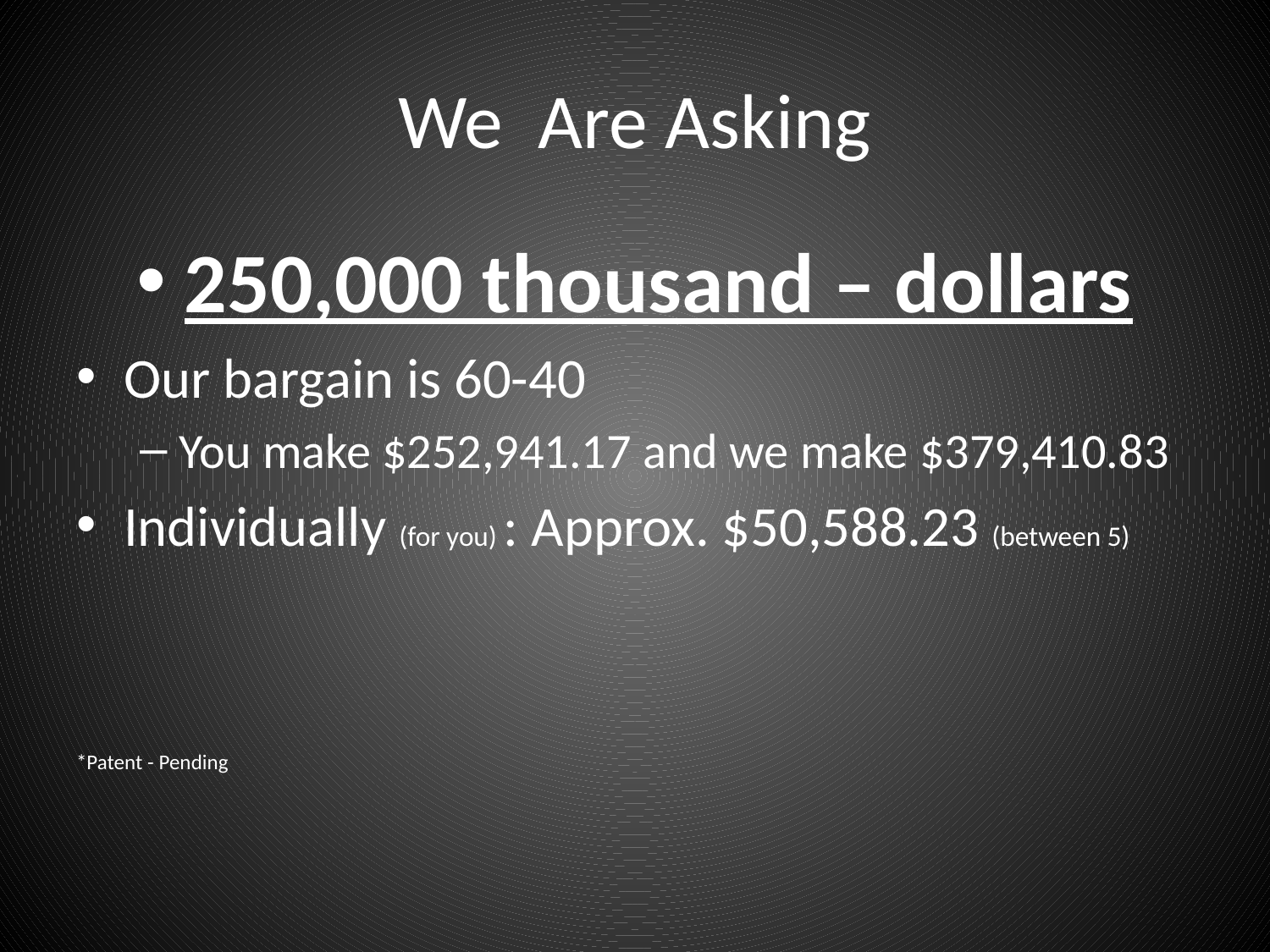

# We  Are Asking
250,000 thousand – dollars
Our bargain is 60-40
You make $252,941.17 and we make $379,410.83
Individually (for you) : Approx. $50,588.23 (between 5)

*Patent - Pending